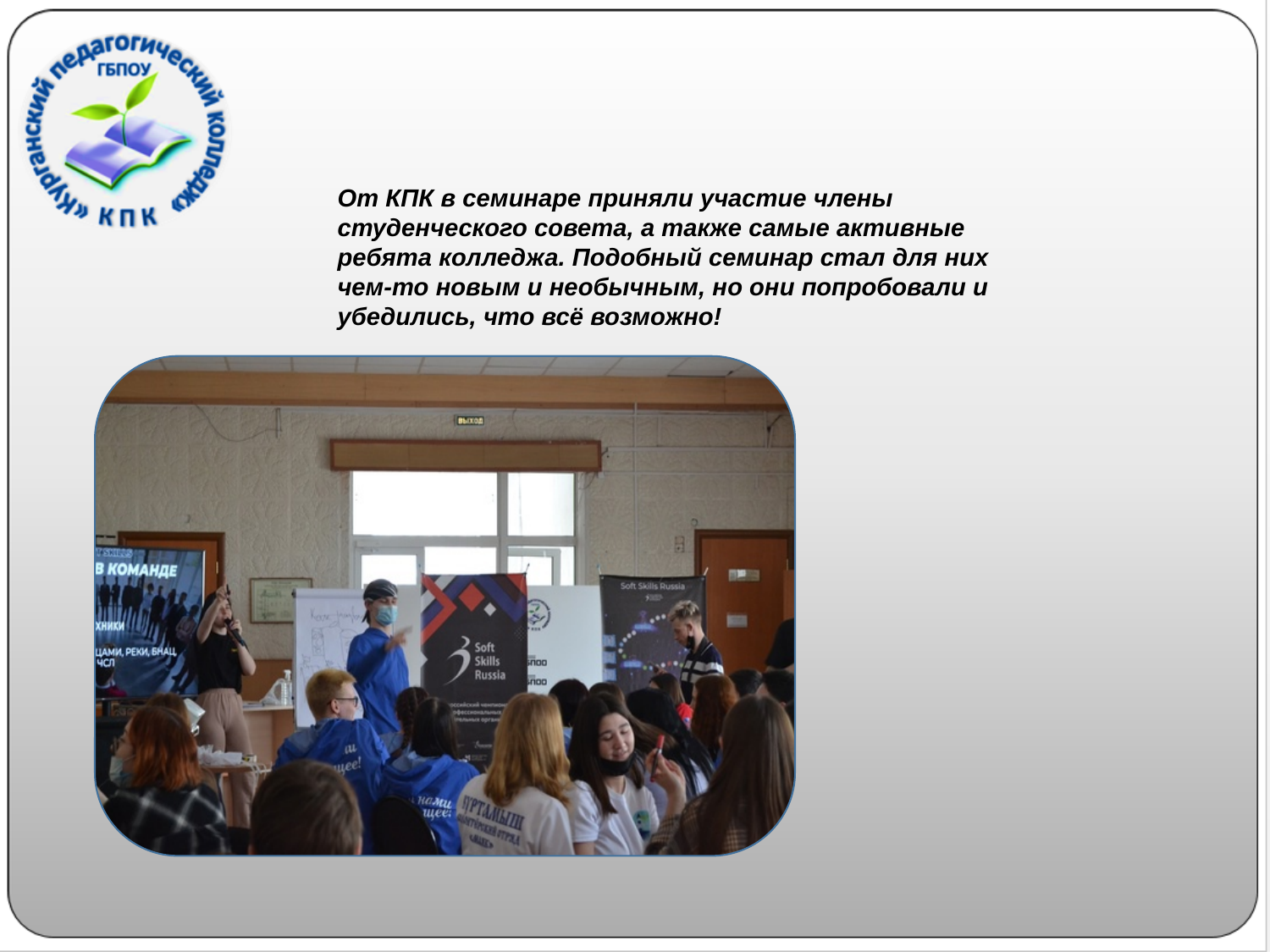

От КПК в семинаре приняли участие члены студенческого совета, а также самые активные ребята колледжа. Подобный семинар стал для них чем-то новым и необычным, но они попробовали и убедились, что всё возможно!